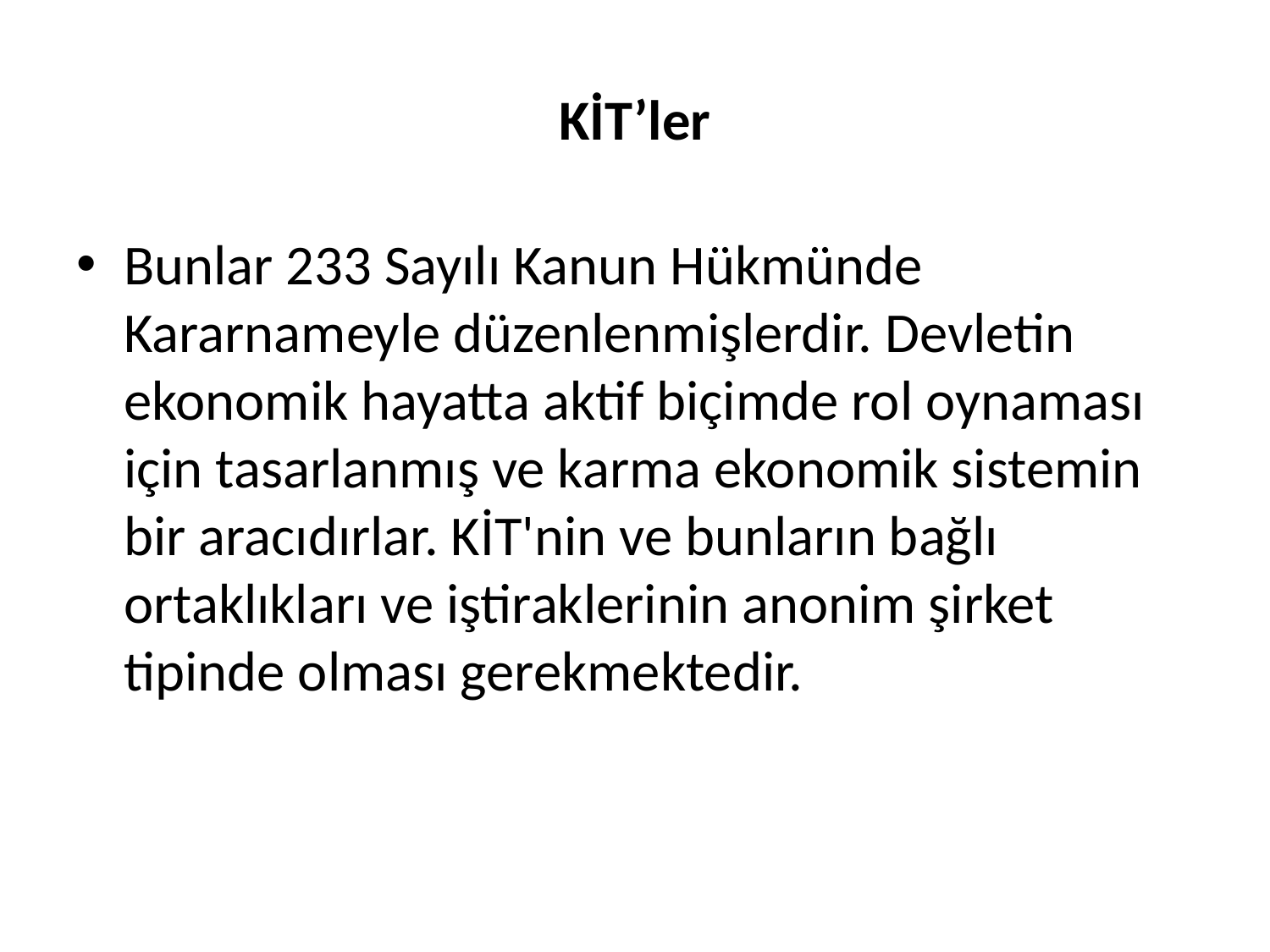

# KİT’ler
Bunlar 233 Sayılı Kanun Hükmünde Kararnameyle düzenlenmişlerdir. Devletin ekonomik hayatta aktif biçimde rol oynaması için tasarlanmış ve karma ekonomik sistemin bir aracıdırlar. KİT'nin ve bunların bağlı ortaklıkları ve iştiraklerinin anonim şirket tipinde olması gerekmektedir.